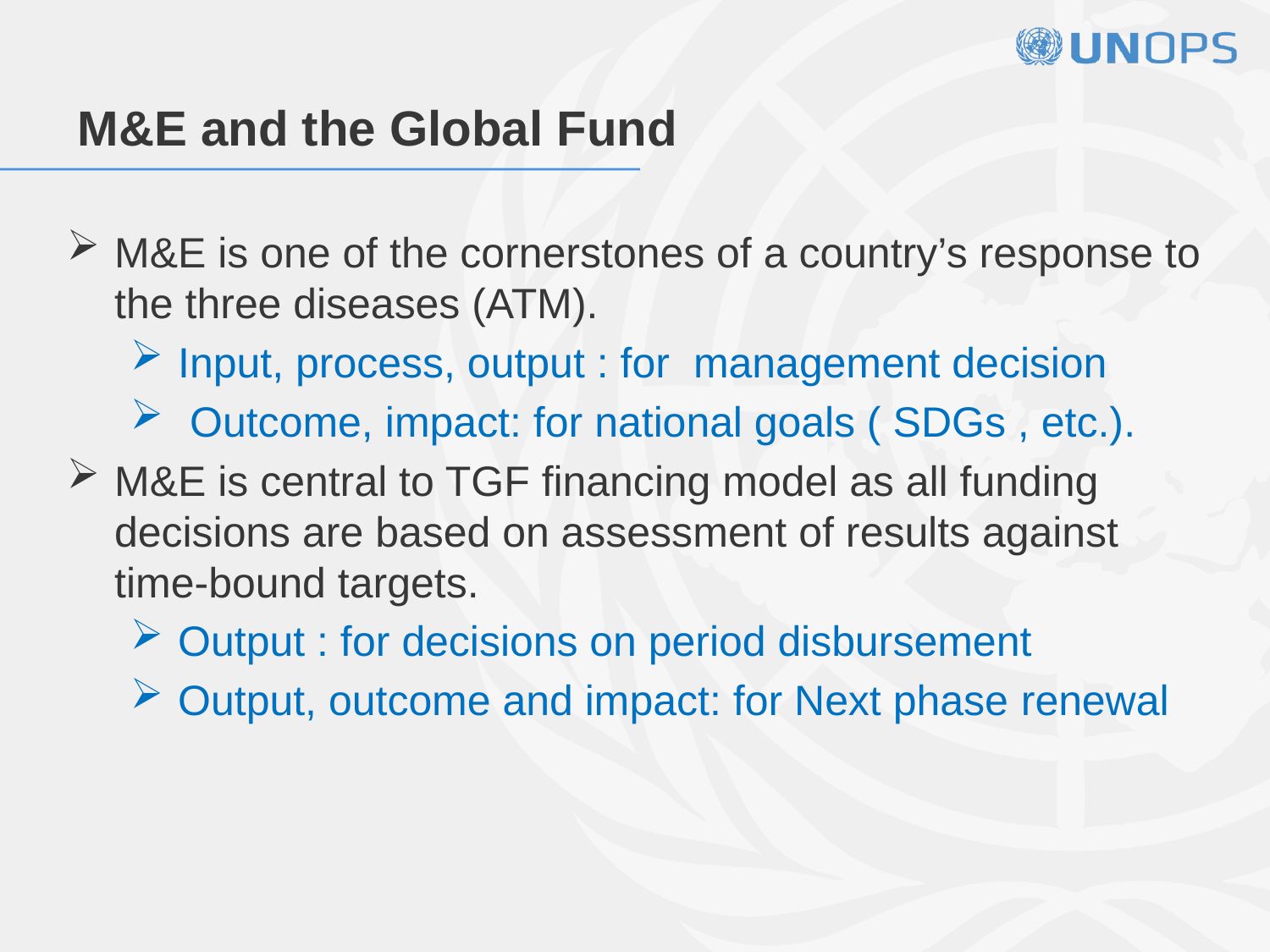

# M&E and the Global Fund
M&E is one of the cornerstones of a country’s response to the three diseases (ATM).
Input, process, output : for  management decision
 Outcome, impact: for national goals ( SDGs , etc.).
M&E is central to TGF financing model as all funding decisions are based on assessment of results against time-bound targets.
Output : for decisions on period disbursement
Output, outcome and impact: for Next phase renewal